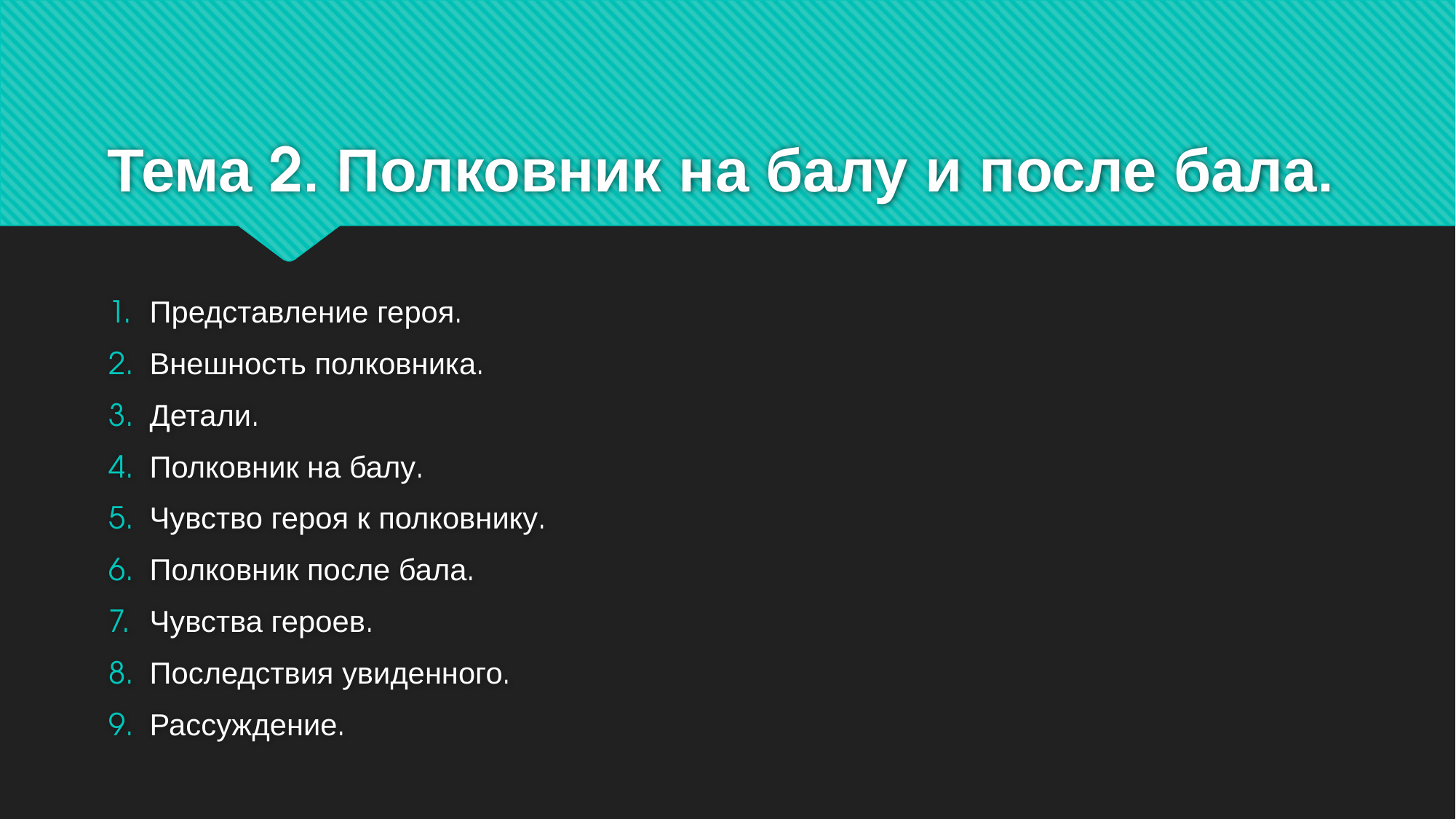

# Тема 2. Полковник на балу и после бала.
Представление героя.
Внешность полковника.
Детали.
Полковник на балу.
Чувство героя к полковнику.
Полковник после бала.
Чувства героев.
Последствия увиденного.
Рассуждение.